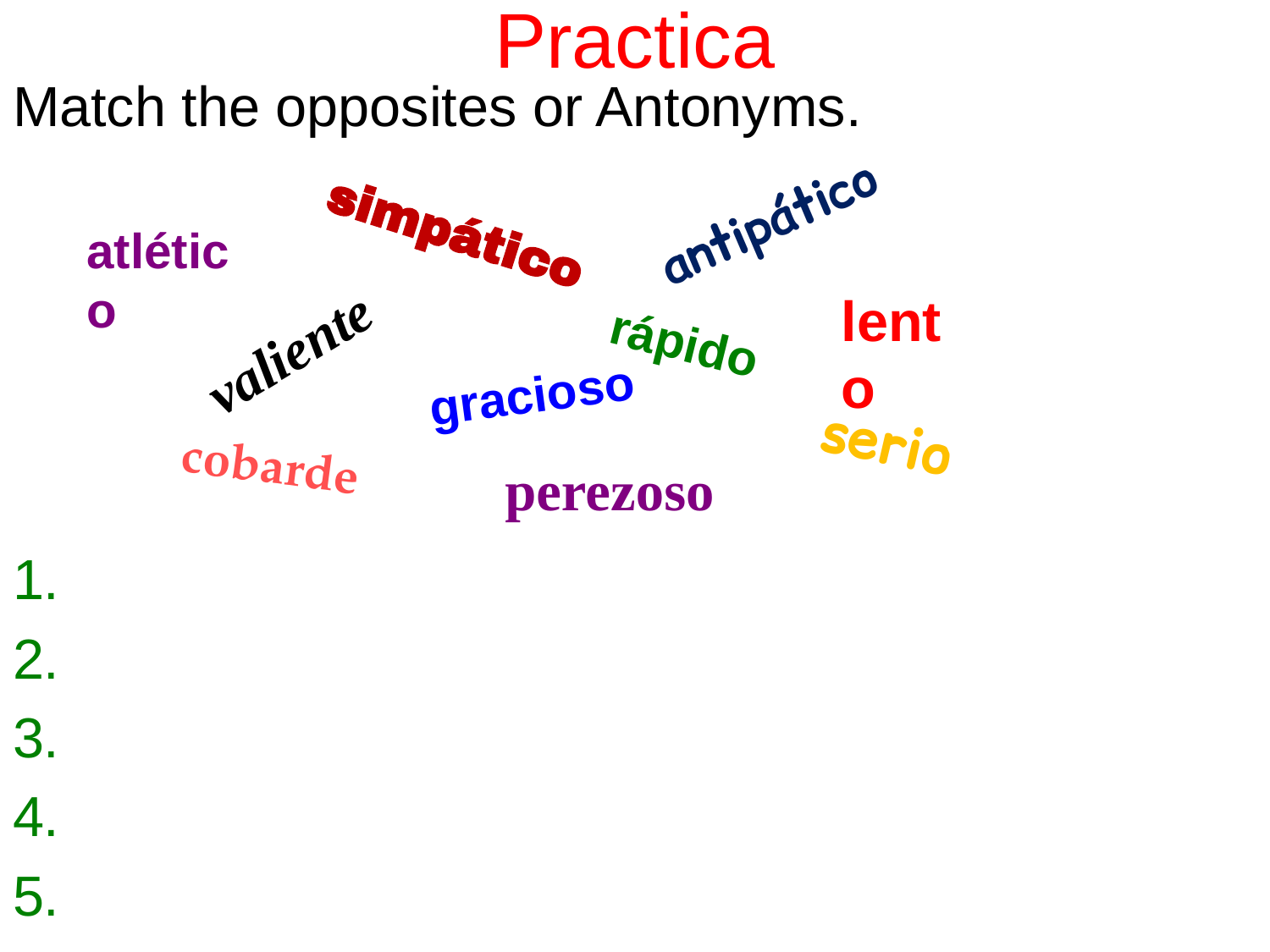

# Practica
Match the opposites or Antonyms.

1.
2.
3.
4.
5.
antipático
simpático
atlético
lento
valiente
rápido
gracioso
serio
cobarde
perezoso